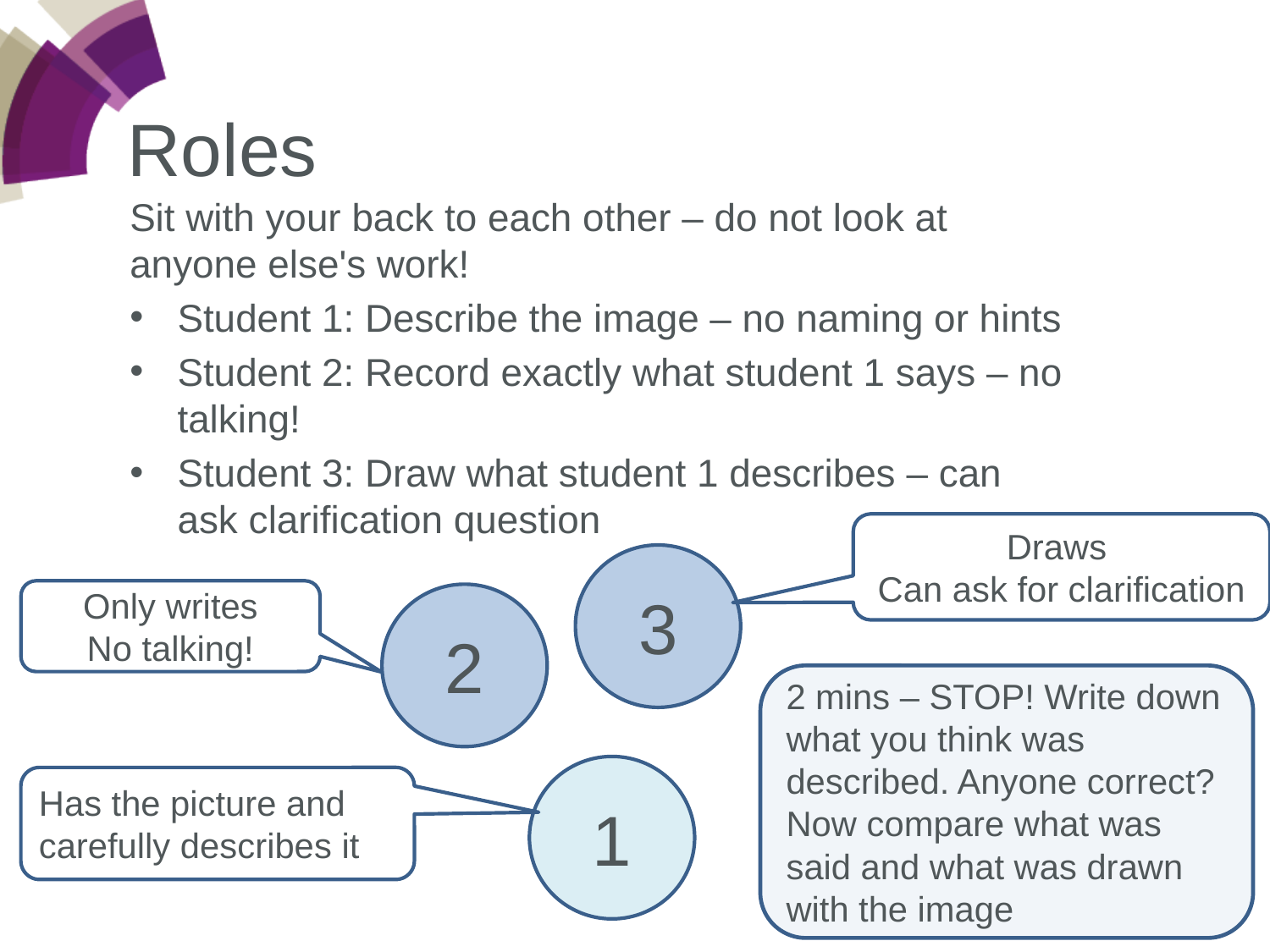

Roles
Sit with your back to each other – do not look at anyone else's work!
Student 1: Describe the image – no naming or hints
Student 2: Record exactly what student 1 says – no talking!
Student 3: Draw what student 1 describes – can ask clarification question
Draws
Can ask for clarification
3
Only writes
No talking!
2
2 mins – STOP! Write down what you think was described. Anyone correct?  Now compare what was said and what was drawn with the image
1
Has the picture and carefully describes it